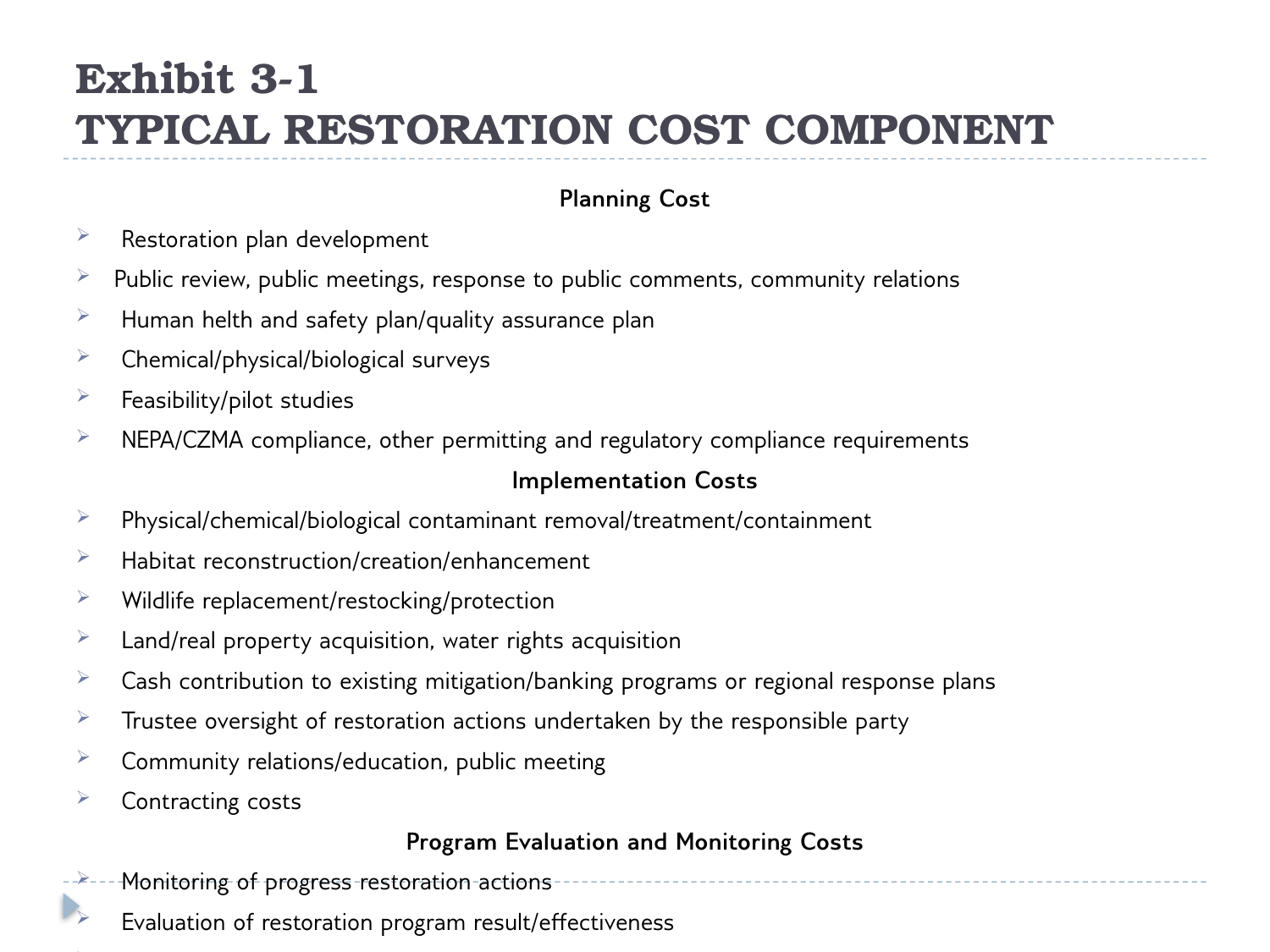

# Exhibit 3-1 TYPICAL RESTORATION COST COMPONENT
Planning Cost
 Restoration plan development
Public review, public meetings, response to public comments, community relations
 Human helth and safety plan/quality assurance plan
 Chemical/physical/biological surveys
 Feasibility/pilot studies
 NEPA/CZMA compliance, other permitting and regulatory compliance requirements
Implementation Costs
 Physical/chemical/biological contaminant removal/treatment/containment
 Habitat reconstruction/creation/enhancement
 Wildlife replacement/restocking/protection
 Land/real property acquisition, water rights acquisition
 Cash contribution to existing mitigation/banking programs or regional response plans
 Trustee oversight of restoration actions undertaken by the responsible party
 Community relations/education, public meeting
 Contracting costs
Program Evaluation and Monitoring Costs
 Monitoring of progress restoration actions
 Evaluation of restoration program result/effectiveness
 follow up studies and actions, as required
 On-going management